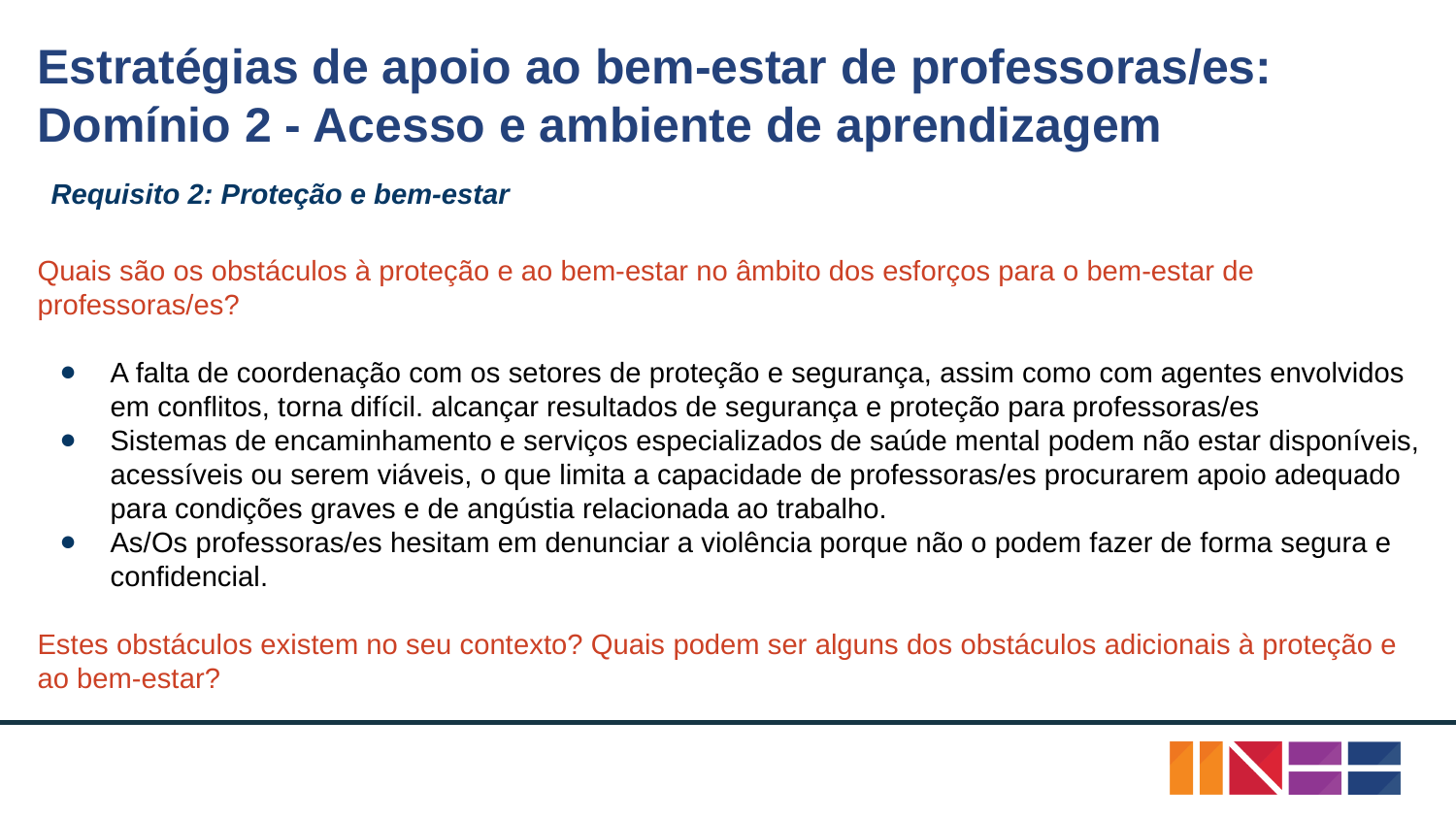

# Estratégias de apoio ao bem-estar de professoras/es:
Domínio 2 - Acesso e ambiente de aprendizagem

Requisito 2: Proteção e bem-estar

Quais são os obstáculos à proteção e ao bem-estar no âmbito dos esforços para o bem-estar de professoras/es?

A falta de coordenação com os setores de proteção e segurança, assim como com agentes envolvidos em conflitos, torna difícil. alcançar resultados de segurança e proteção para professoras/es
Sistemas de encaminhamento e serviços especializados de saúde mental podem não estar disponíveis, acessíveis ou serem viáveis, o que limita a capacidade de professoras/es procurarem apoio adequado para condições graves e de angústia relacionada ao trabalho.
As/Os professoras/es hesitam em denunciar a violência porque não o podem fazer de forma segura e confidencial.

Estes obstáculos existem no seu contexto? Quais podem ser alguns dos obstáculos adicionais à proteção e ao bem-estar?